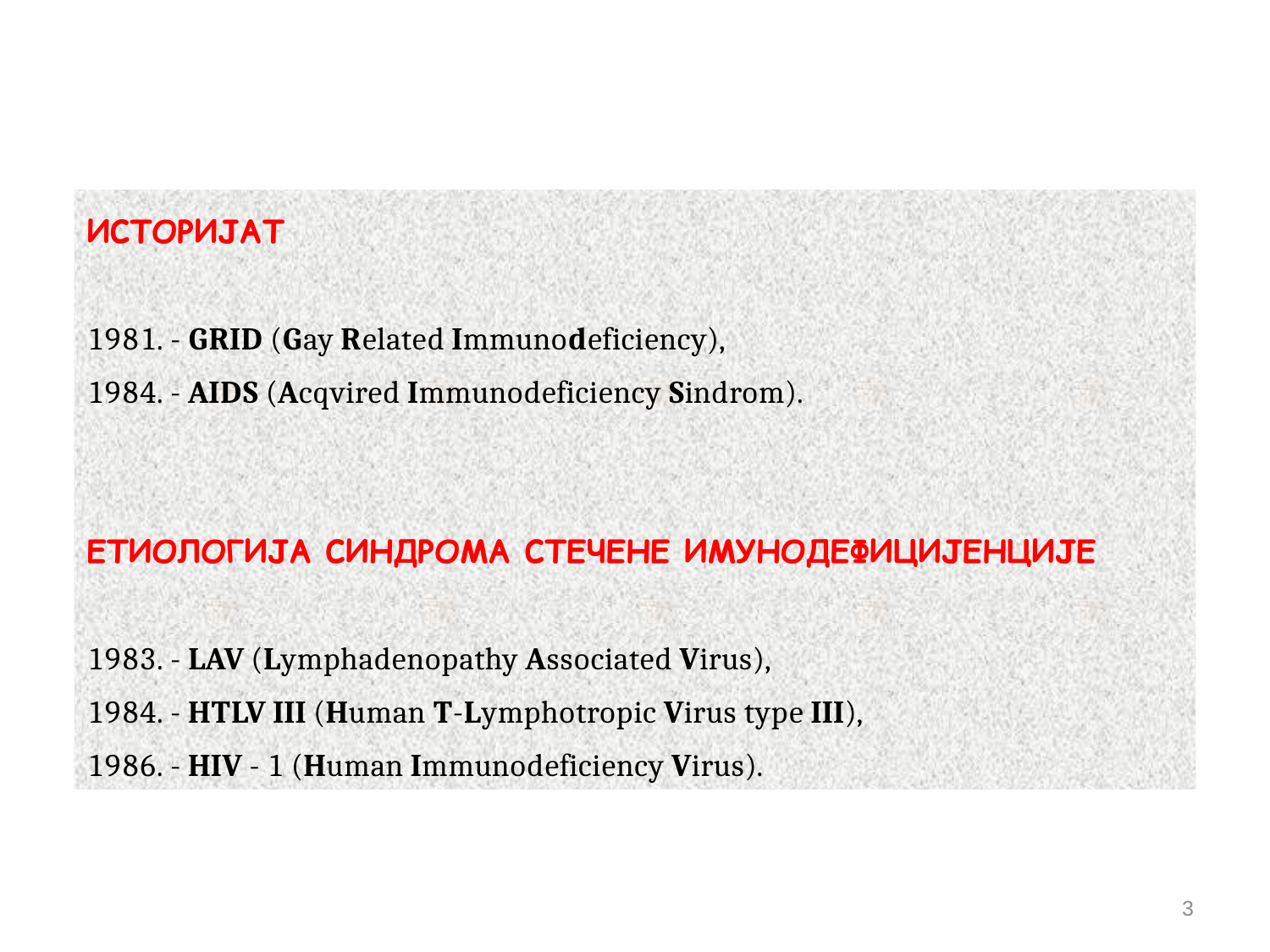

ИСТОРИЈАТ

1981. - GRID (Gay Related Immunodeficiency),
1984. - AIDS (Acqvired Immunodeficiency Sindrom).

ЕТИОЛОГИЈА СИНДРОМА СТЕЧЕНЕ ИМУНОДЕФИЦИЈЕНЦИЈЕ

1983. - LAV (Lymphadenopathy Associated Virus),
1984. - HTLV III (Human T-Lymphotropic Virus type III),
1986. - HIV - 1 (Human Immunodeficiency Virus).
3